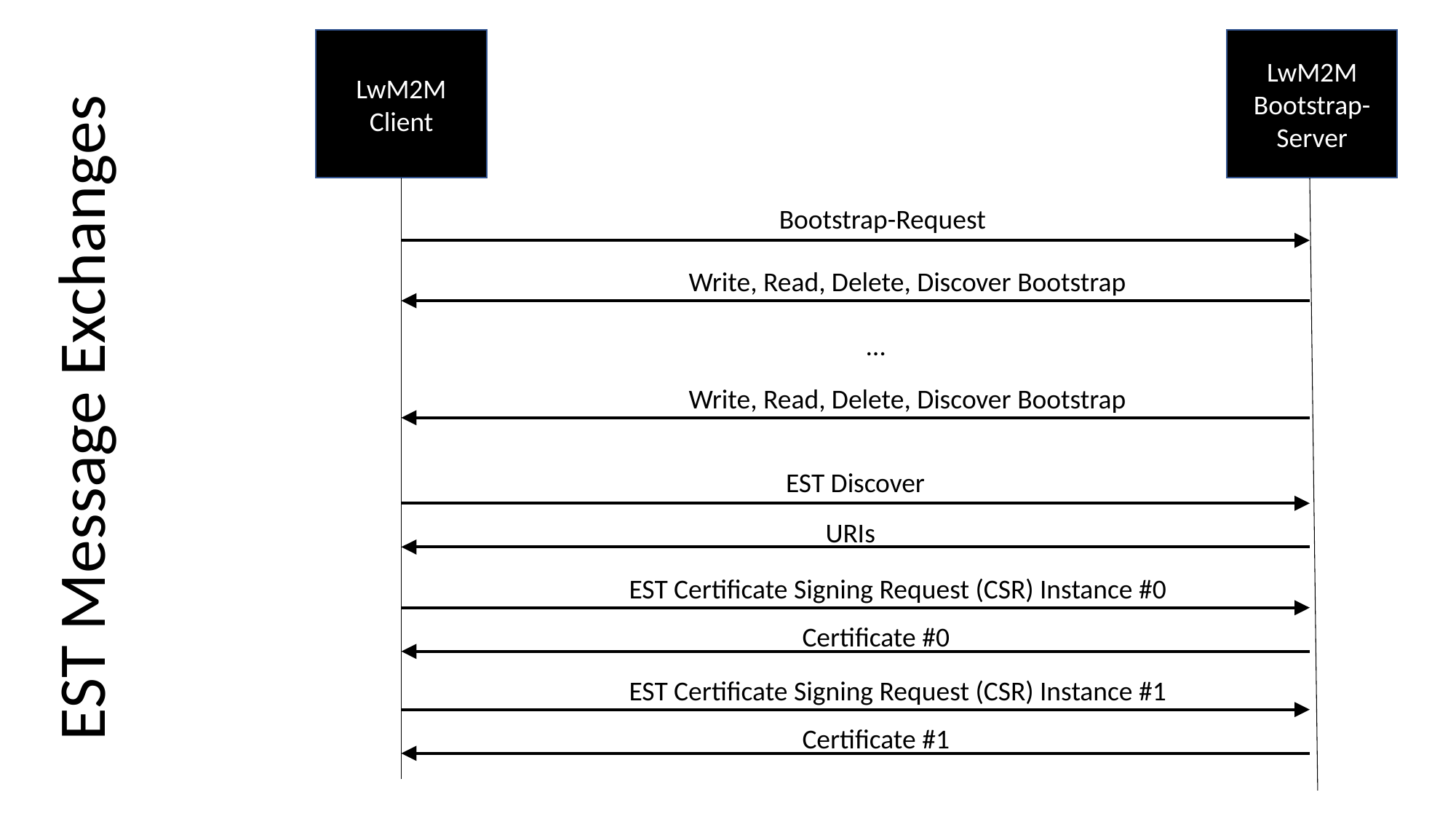

LwM2M
Client
LwM2M
Bootstrap-Server
Bootstrap-Request
Write, Read, Delete, Discover Bootstrap
…
# EST Message Exchanges
Write, Read, Delete, Discover Bootstrap
EST Discover
URIs
EST Certificate Signing Request (CSR) Instance #0
Certificate #0
EST Certificate Signing Request (CSR) Instance #1
Certificate #1